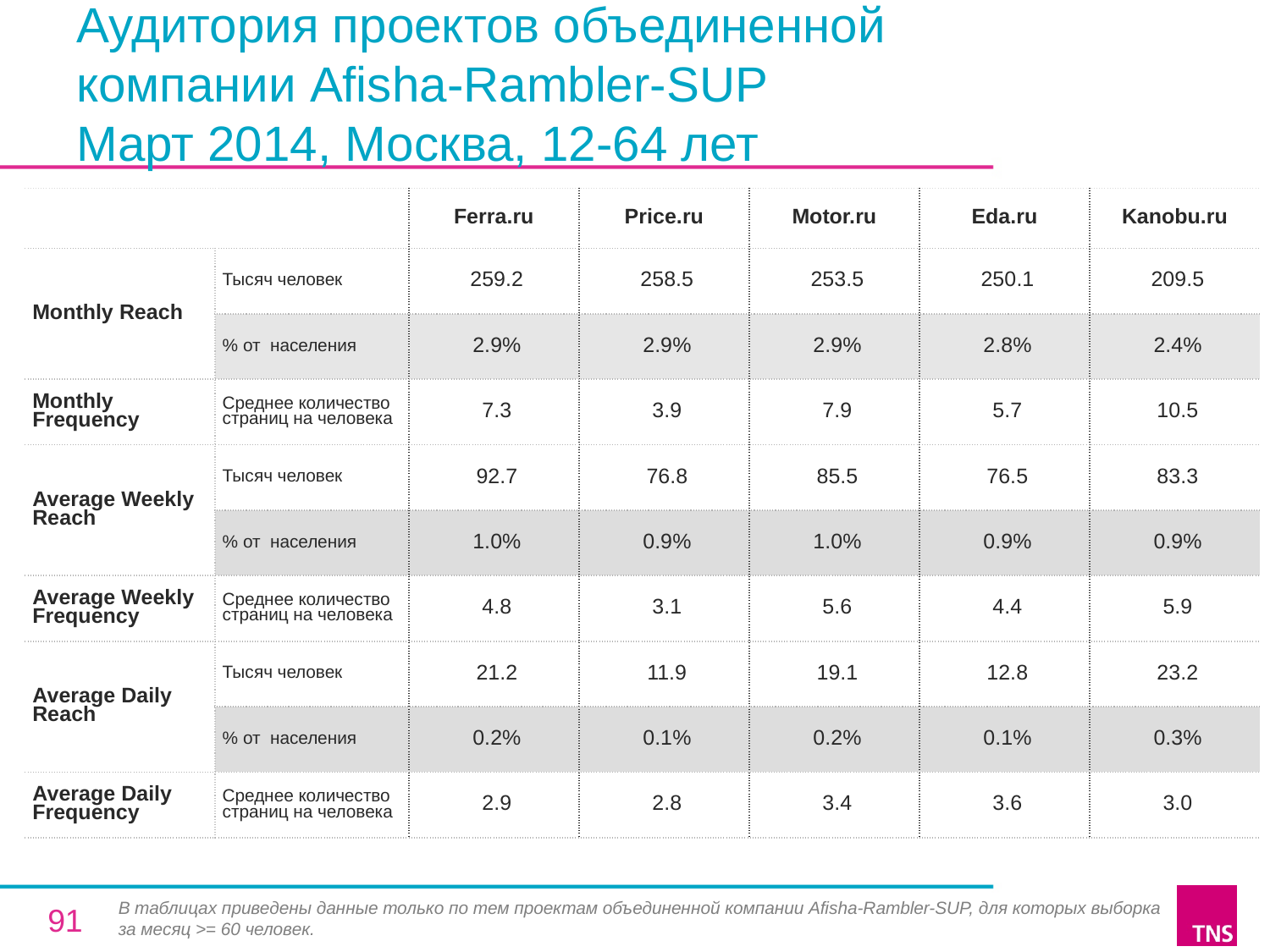

# Аудитория проектов объединенной
компании Afisha-Rambler-SUP
Март 2014, Москва, 12-64 лет
|  |  | Ferra.ru | Price.ru | Motor.ru | Eda.ru | Kanobu.ru |
| --- | --- | --- | --- | --- | --- | --- |
| Monthly Reach | Тысяч человек | 259.2 | 258.5 | 253.5 | 250.1 | 209.5 |
|  | % от населения | 2.9% | 2.9% | 2.9% | 2.8% | 2.4% |
| Monthly Frequency | Среднее количество страниц на человека | 7.3 | 3.9 | 7.9 | 5.7 | 10.5 |
| Average Weekly Reach | Тысяч человек | 92.7 | 76.8 | 85.5 | 76.5 | 83.3 |
|  | % от населения | 1.0% | 0.9% | 1.0% | 0.9% | 0.9% |
| Average Weekly Frequency | Среднее количество страниц на человека | 4.8 | 3.1 | 5.6 | 4.4 | 5.9 |
| Average Daily Reach | Тысяч человек | 21.2 | 11.9 | 19.1 | 12.8 | 23.2 |
|  | % от населения | 0.2% | 0.1% | 0.2% | 0.1% | 0.3% |
| Average Daily Frequency | Среднее количество страниц на человека | 2.9 | 2.8 | 3.4 | 3.6 | 3.0 |
В таблицах приведены данные только по тем проектам объединенной компании Afisha-Rambler-SUP, для которых выборка за месяц >= 60 человек.
91